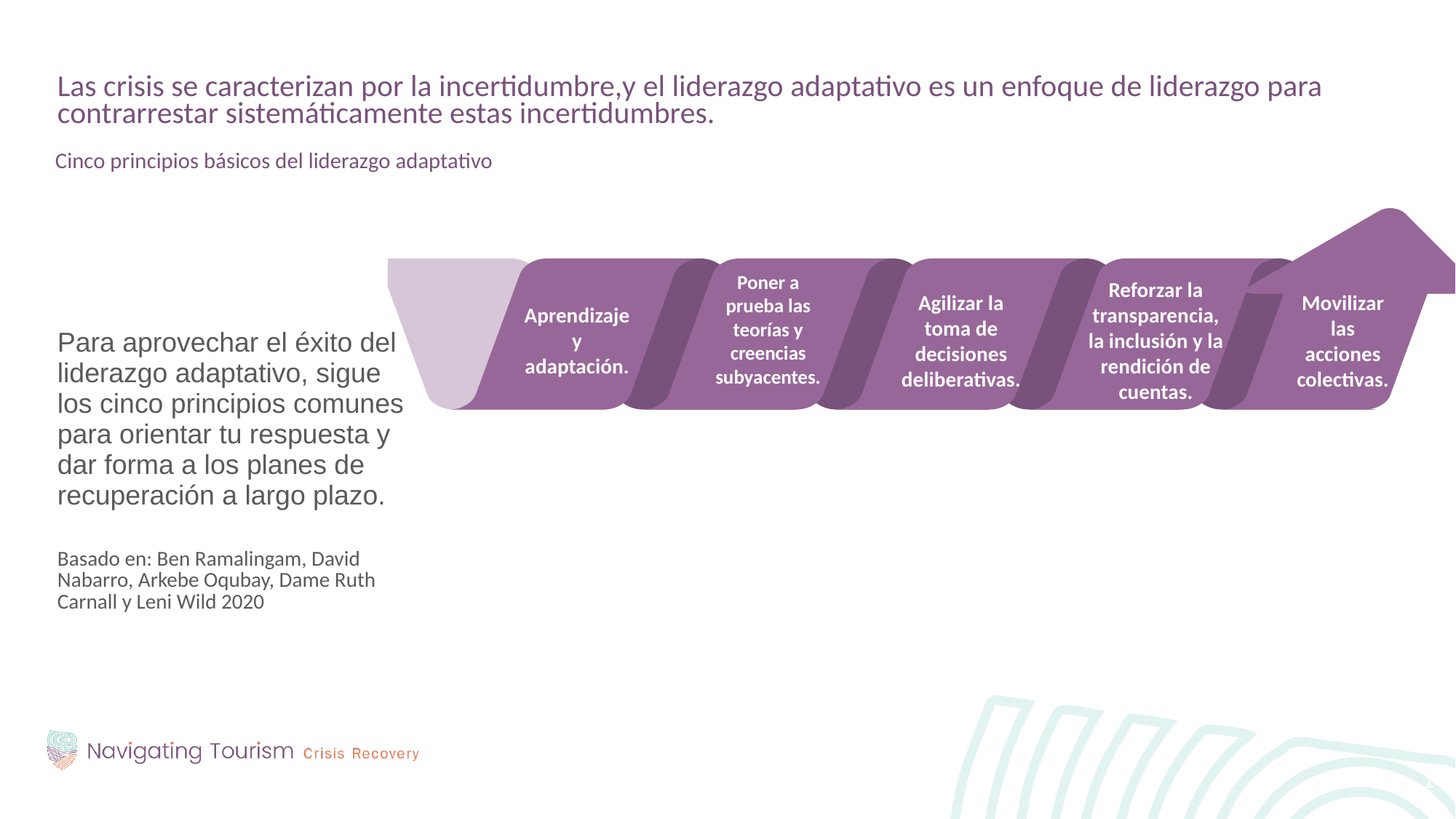

Las crisis se caracterizan por la incertidumbre,y el liderazgo adaptativo es un enfoque de liderazgo para contrarrestar sistemáticamente estas incertidumbres.
Cinco principios básicos del liderazgo adaptativo
Para aprovechar el éxito del liderazgo adaptativo, sigue los cinco principios comunes para orientar tu respuesta y dar forma a los planes de recuperación a largo plazo.

Basado en: Ben Ramalingam, David Nabarro, Arkebe Oqubay, Dame Ruth Carnall y Leni Wild 2020

Poner a prueba las teorías y
creencias subyacentes.
Reforzar la transparencia, la inclusión y la
rendición de cuentas.
Agilizar la toma de decisiones deliberativas.
Movilizar las acciones
colectivas.
Aprendizaje y
adaptación.
14